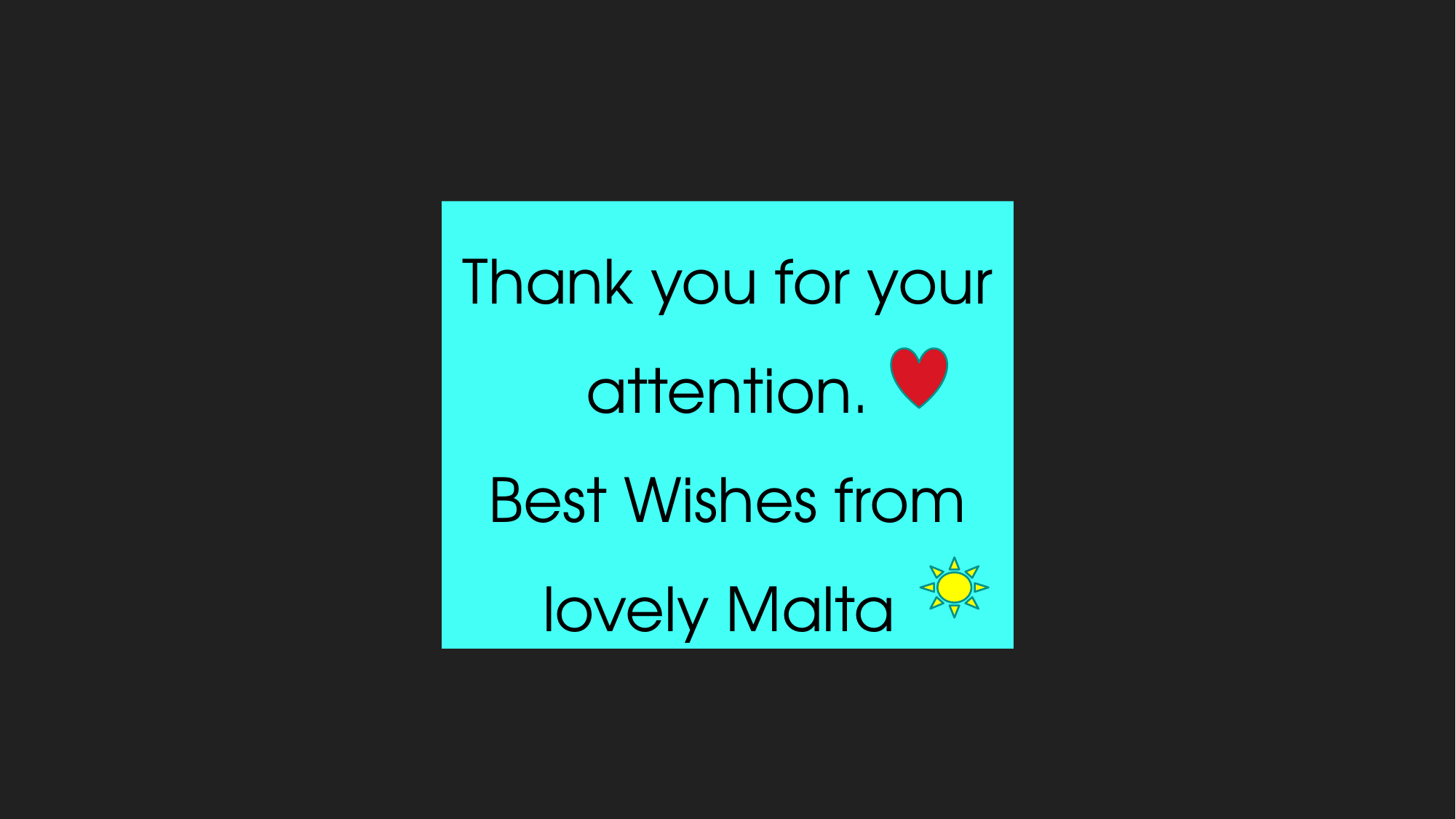

Thank you for your attention.
Best Wishes from lovely Malta